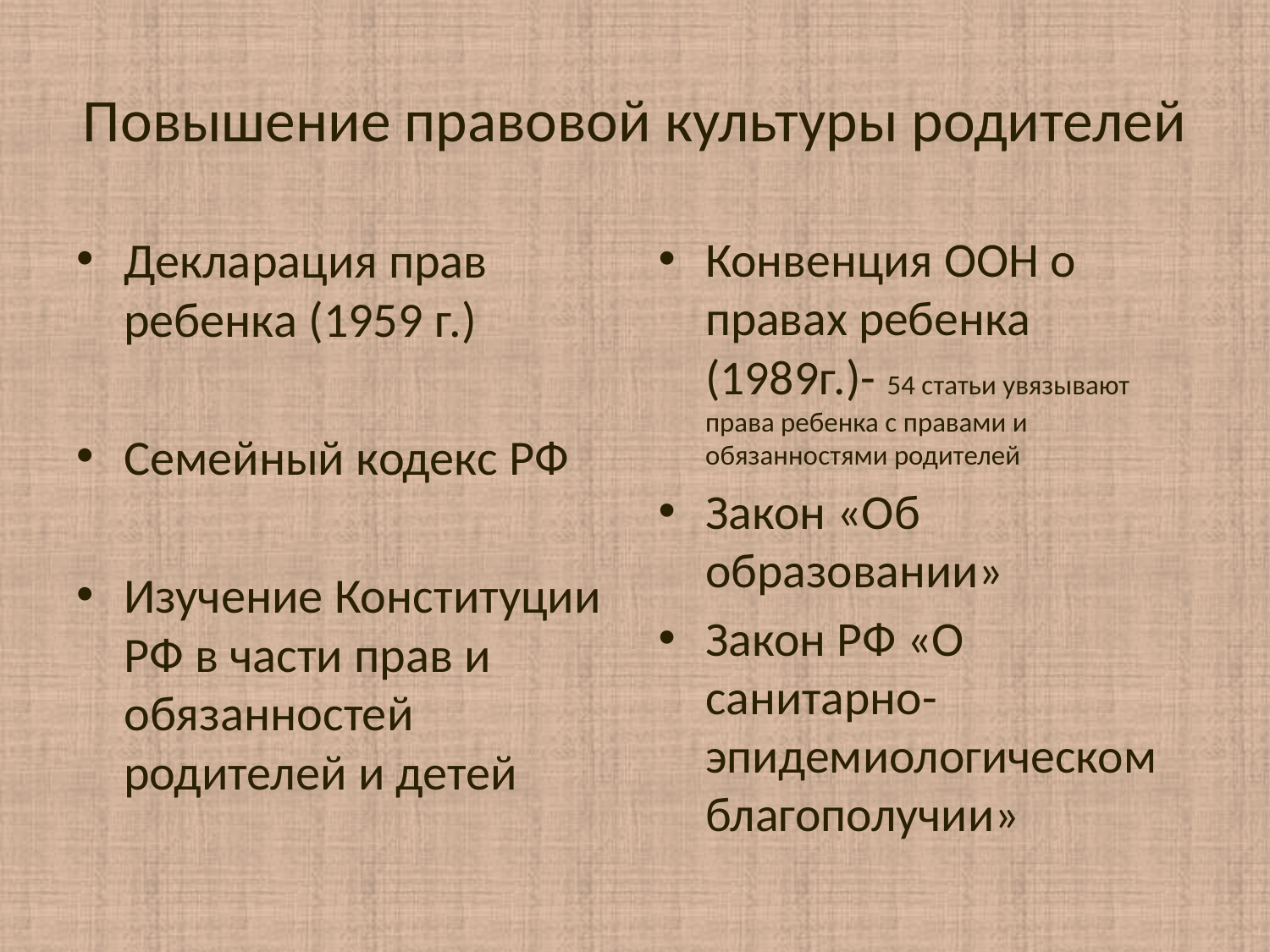

# Повышение правовой культуры родителей
Декларация прав ребенка (1959 г.)

Семейный кодекс РФ

Изучение Конституции РФ в части прав и обязанностей родителей и детей
Конвенция ООН о правах ребенка (1989г.)- 54 статьи увязывают права ребенка с правами и обязанностями родителей
Закон «Об образовании»
Закон РФ «О санитарно-эпидемиологическом благополучии»